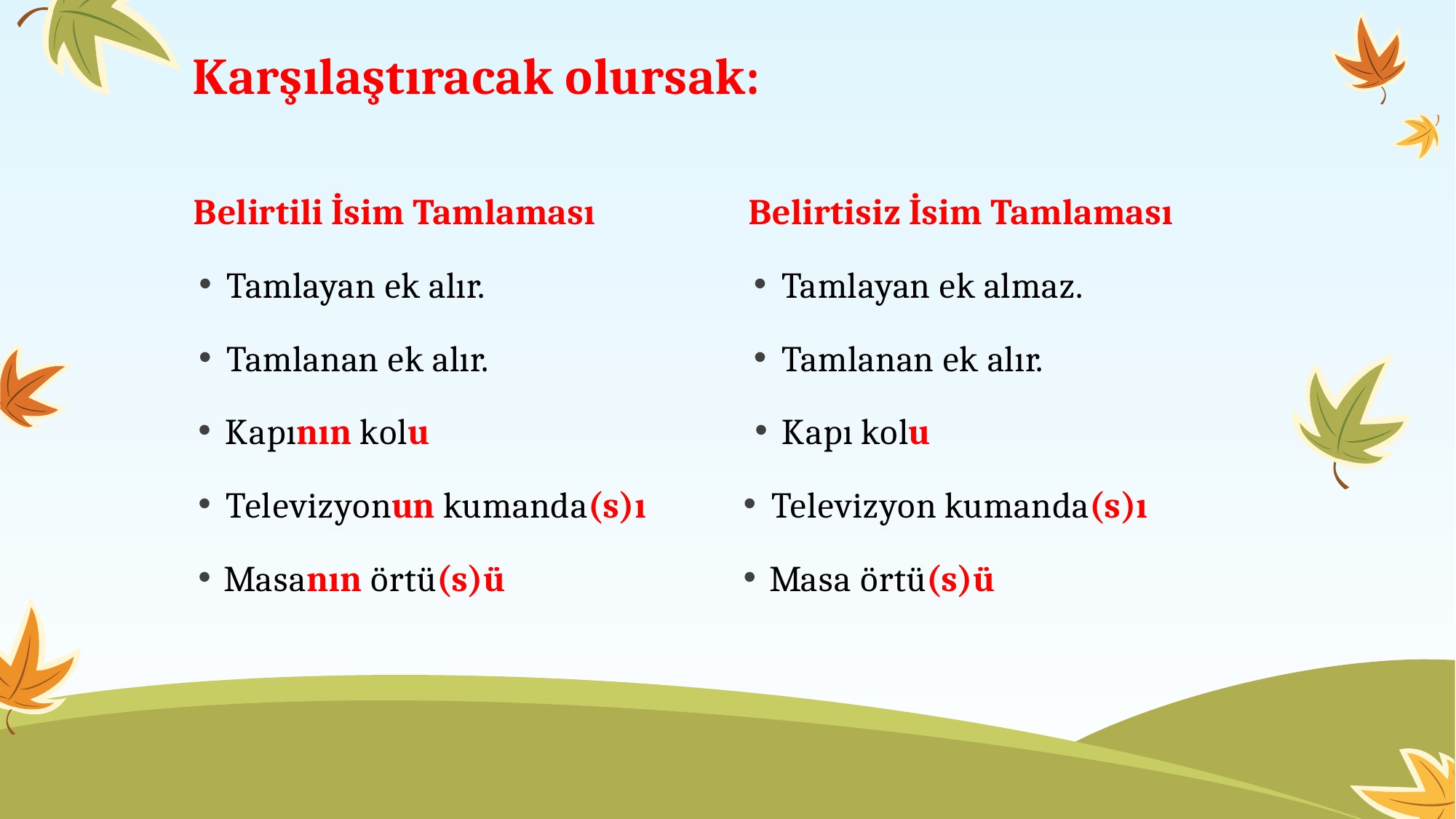

# Karşılaştıracak olursak:
Belirtili İsim Tamlaması
Belirtisiz İsim Tamlaması
Tamlayan ek alır.
Tamlayan ek almaz.
Tamlanan ek alır.
Tamlanan ek alır.
Kapının kolu
Kapı kolu
Televizyonun kumanda(s)ı
Televizyon kumanda(s)ı
Masa örtü(s)ü
Masanın örtü(s)ü